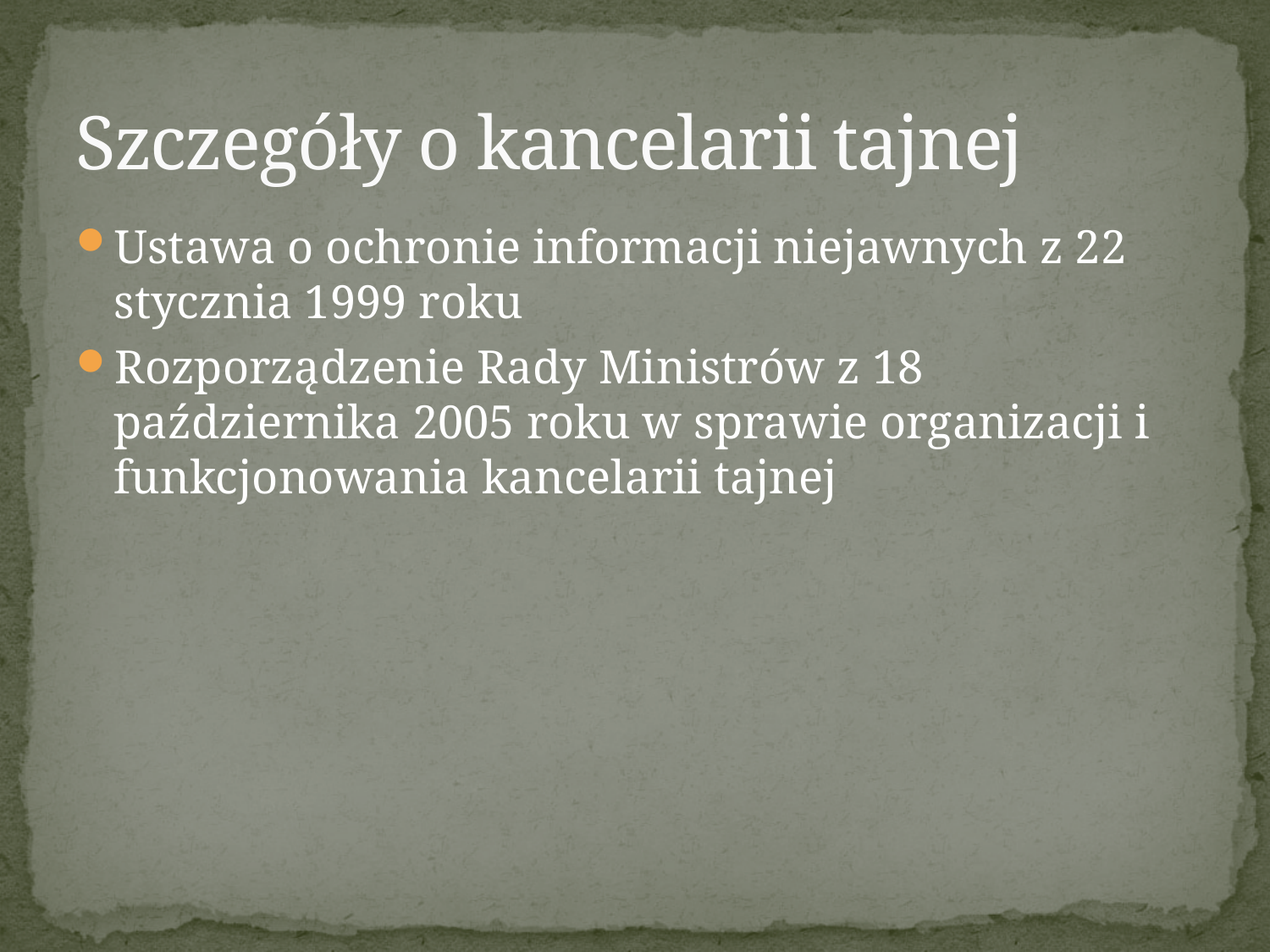

# Szczegóły o kancelarii tajnej
Ustawa o ochronie informacji niejawnych z 22 stycznia 1999 roku
Rozporządzenie Rady Ministrów z 18 października 2005 roku w sprawie organizacji i funkcjonowania kancelarii tajnej